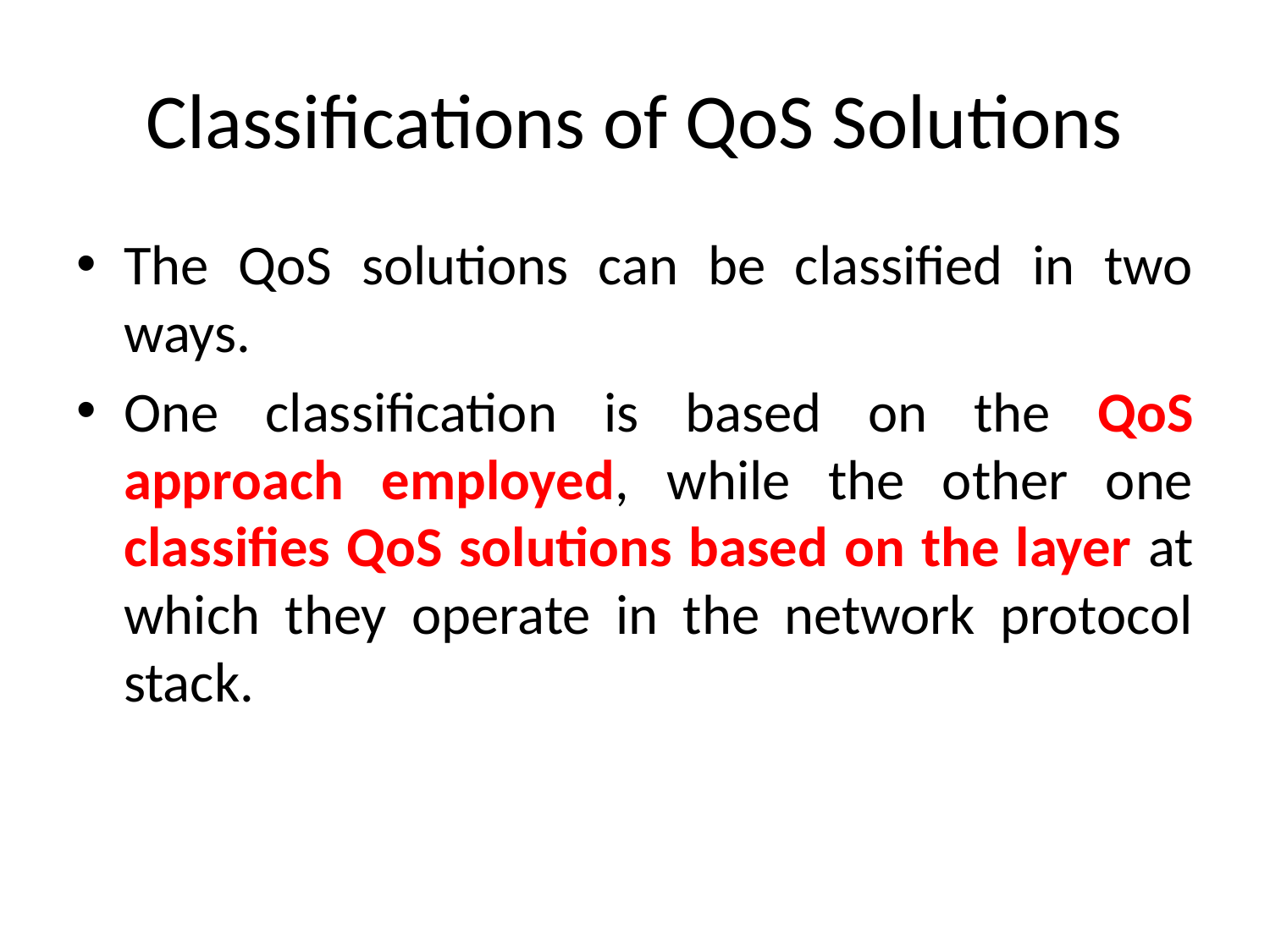

# Classifications of QoS Solutions
The QoS solutions can be classified in two ways.
One classification is based on the QoS approach employed, while the other one classifies QoS solutions based on the layer at which they operate in the network protocol stack.